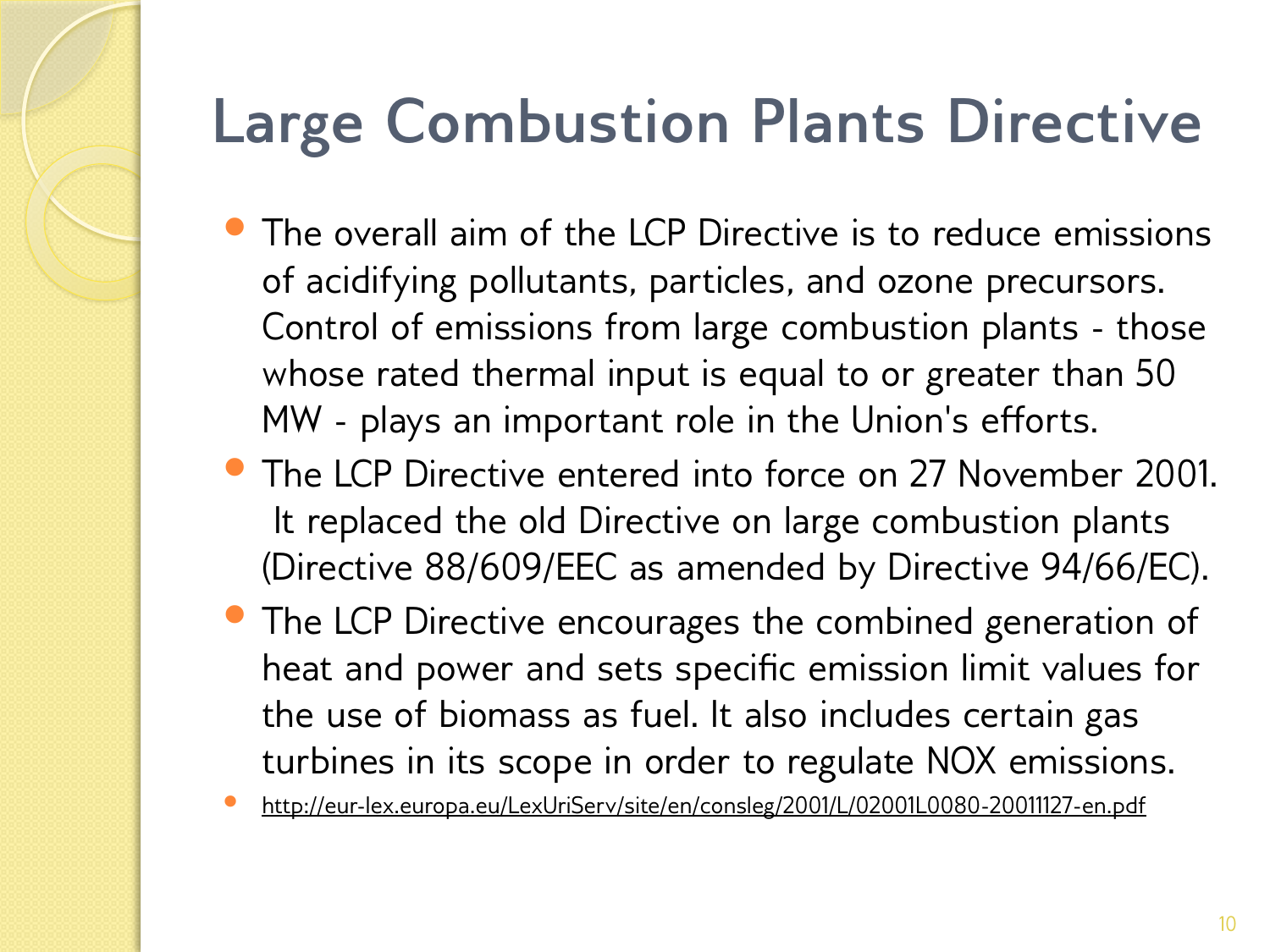

# Large Combustion Plants Directive
The overall aim of the LCP Directive is to reduce emissions of acidifying pollutants, particles, and ozone precursors. Control of emissions from large combustion plants - those whose rated thermal input is equal to or greater than 50 MW - plays an important role in the Union's efforts.
The LCP Directive entered into force on 27 November 2001.  It replaced the old Directive on large combustion plants (Directive 88/609/EEC as amended by Directive 94/66/EC).
The LCP Directive encourages the combined generation of heat and power and sets specific emission limit values for the use of biomass as fuel. It also includes certain gas turbines in its scope in order to regulate NOX emissions.
http://eur-lex.europa.eu/LexUriServ/site/en/consleg/2001/L/02001L0080-20011127-en.pdf

10